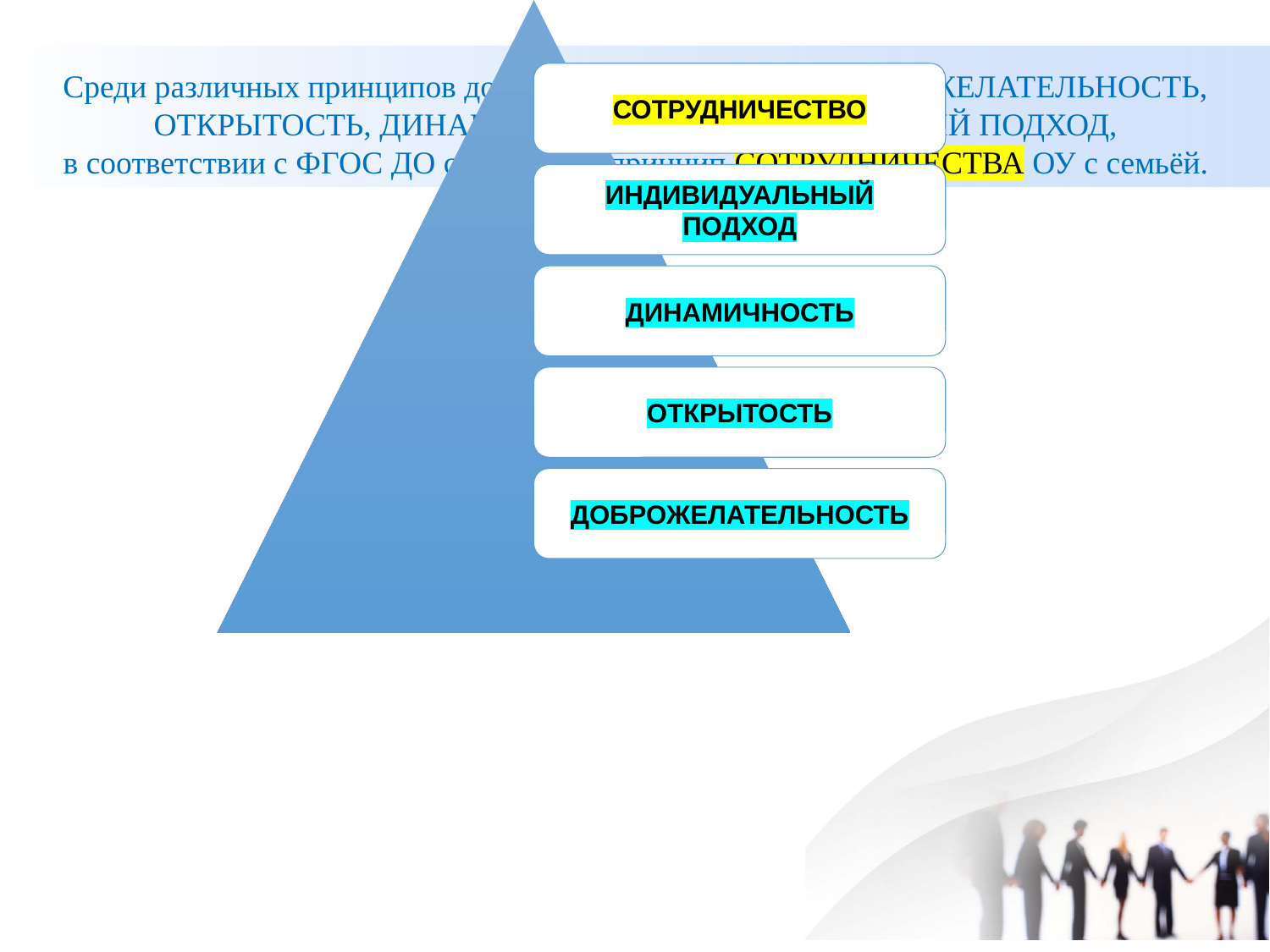

# Среди различных принципов дошкольного образования ДОБРОЖЕЛАТЕЛЬНОСТЬ, ОТКРЫТОСТЬ, ДИНАМИЧНОСТЬ, ИНДИВИДУАЛЬНЫЙ ПОДХОД, в соответствии с ФГОС ДО содержится принцип СОТРУДНИЧЕСТВА ОУ с семьёй.
СОТРУДНИЧЕСТВО
ИНДИВИДУАЛЬНЫЙ ПОДХОД
ДИНАМИЧНОСТЬ
ОТКРЫТОСТЬ
ДОБРОЖЕЛАТЕЛЬНОСТЬ